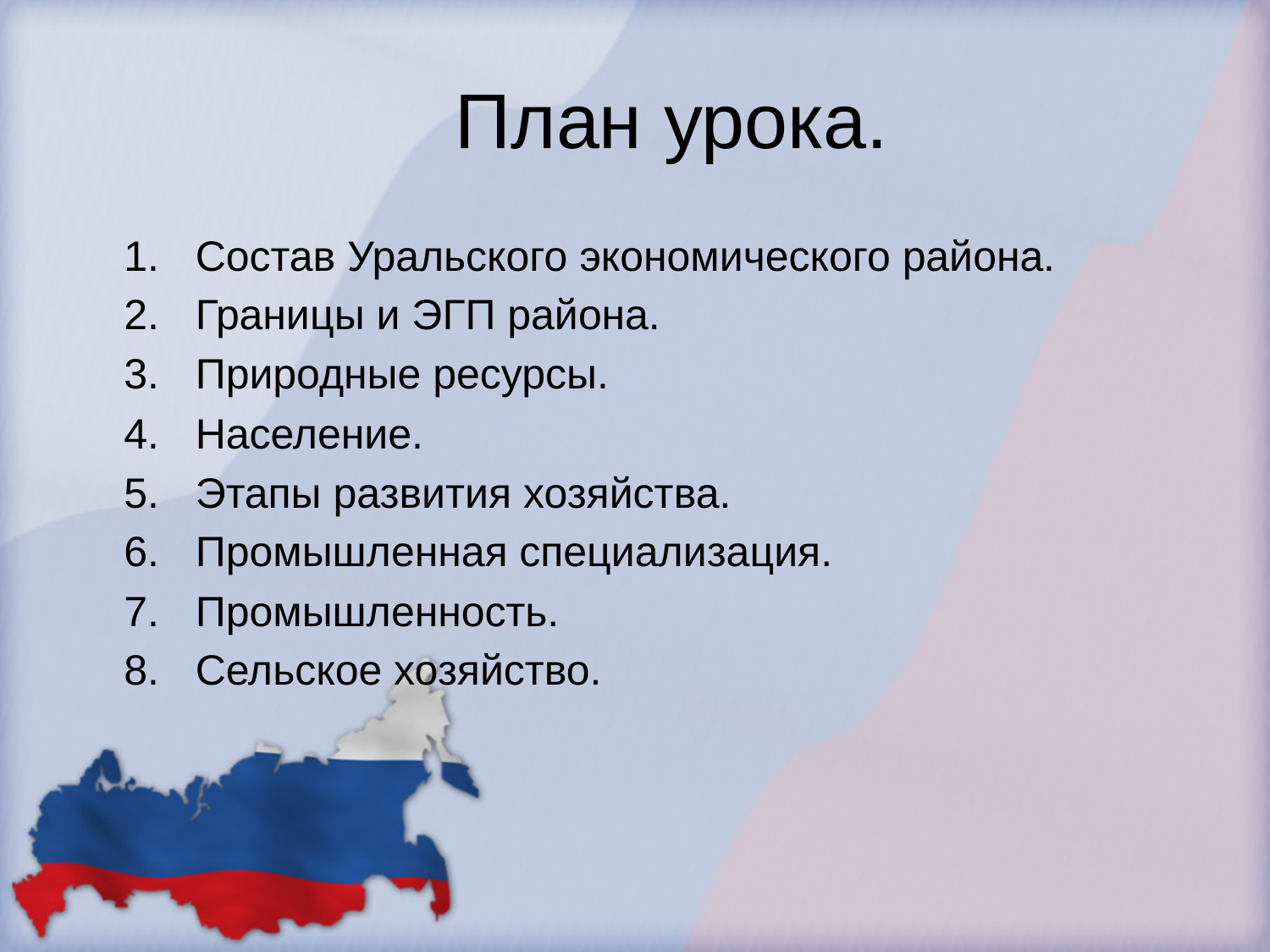

# План урока.
Состав Уральского экономического района.
Границы и ЭГП района.
Природные ресурсы.
Население.
Этапы развития хозяйства.
Промышленная специализация.
Промышленность.
Сельское хозяйство.